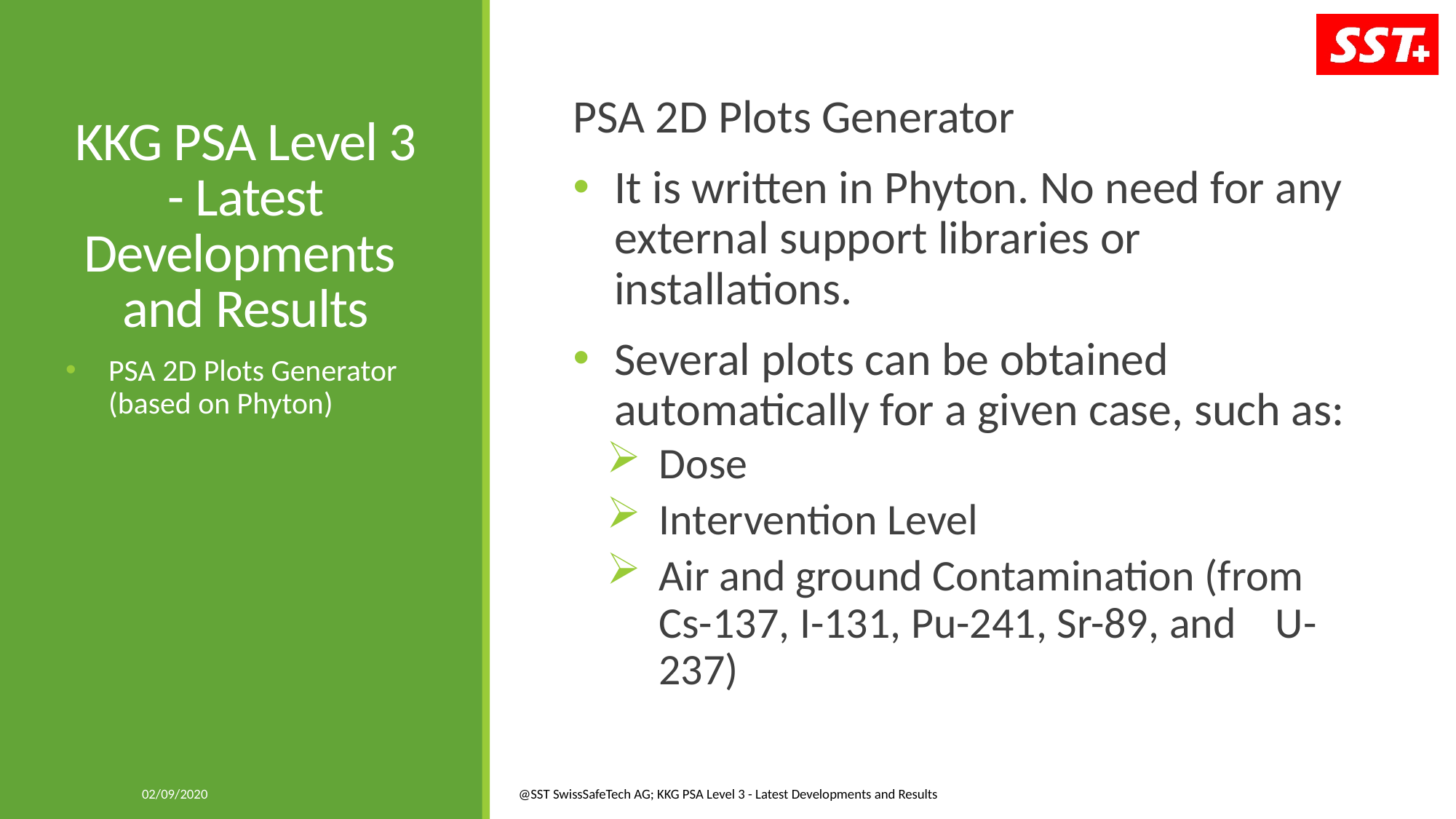

# KKG PSA Level 3 - Latest Developments and Results
PSA 2D Plots Generator
It is written in Phyton. No need for any external support libraries or installations.
Several plots can be obtained automatically for a given case, such as:
Dose
Intervention Level
Air and ground Contamination (from Cs-137, I-131, Pu-241, Sr-89, and    U-237)
PSA 2D Plots Generator (based on Phyton)
02/09/2020
@SST SwissSafeTech AG; KKG PSA Level 3 - Latest Developments and Results